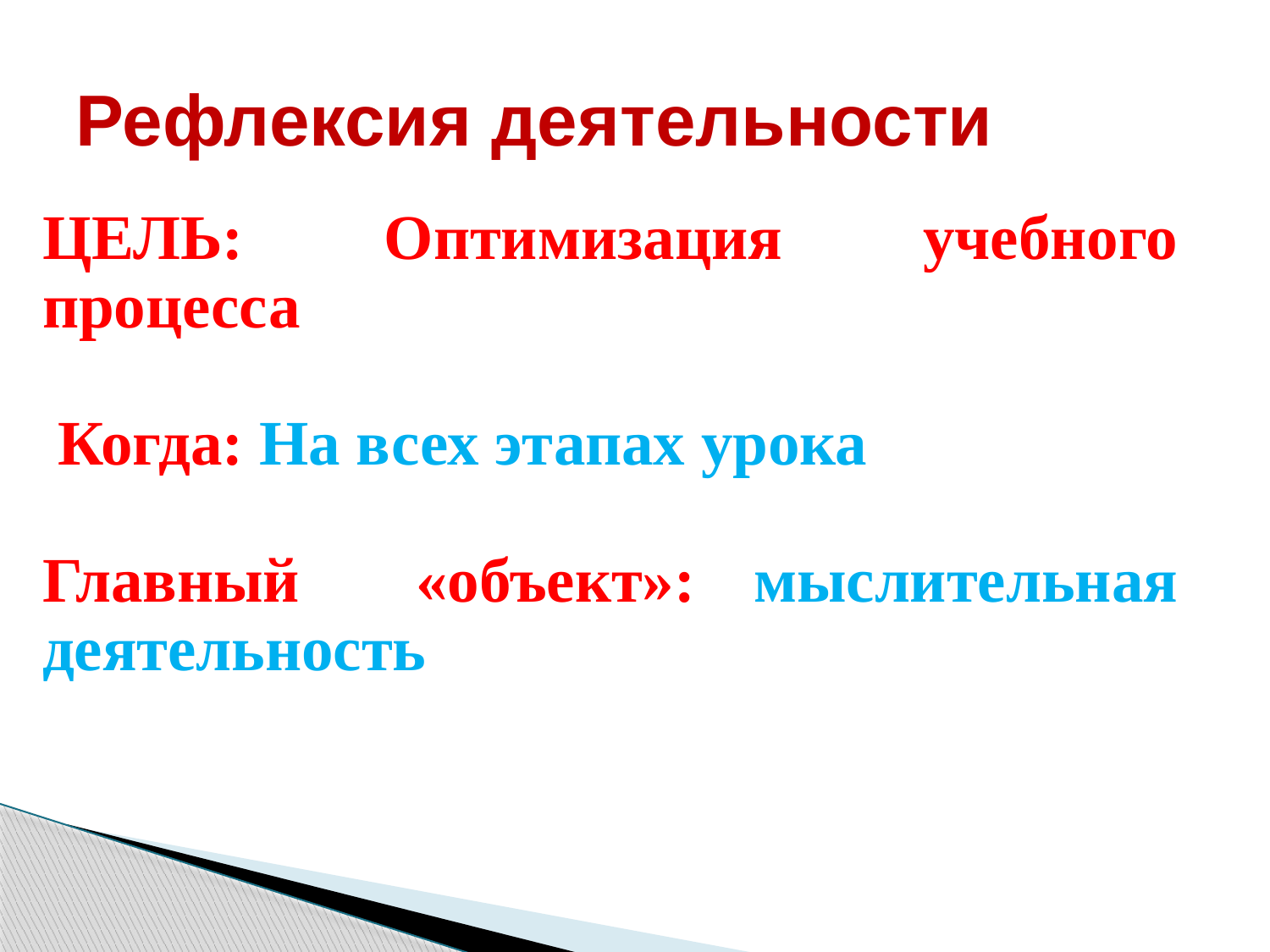

# Рефлексия деятельности
ЦЕЛЬ: Оптимизация учебного процесса

 Когда: На всех этапах урока

Главный  «объект»: мыслительная деятельность